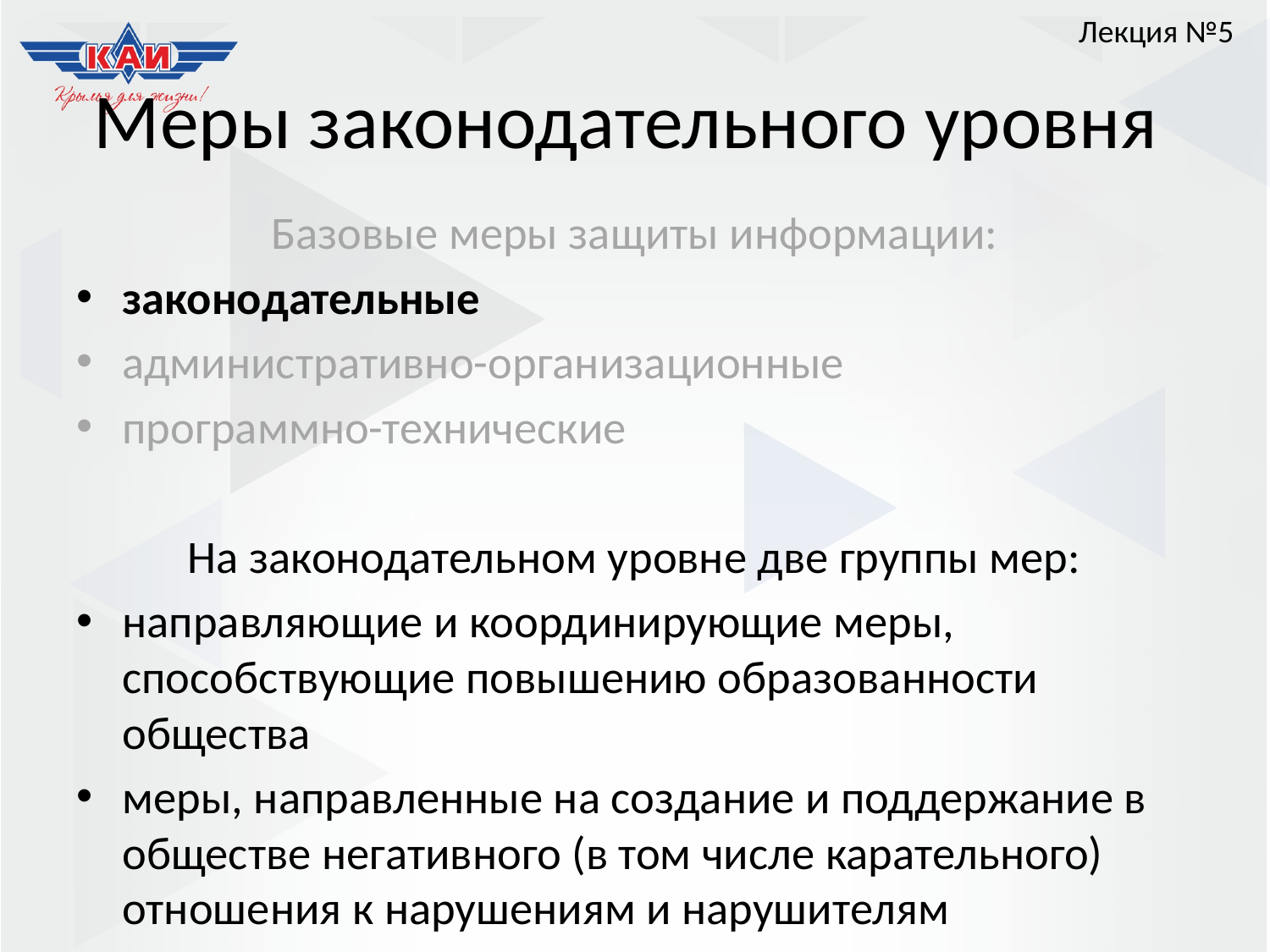

Лекция №5
# Меры законодательного уровня
Базовые меры защиты информации:
законодательные
административно-организационные
программно-технические

На законодательном уровне две группы мер:
направляющие и координирующие меры, способствующие повышению образованности общества
меры, направленные на создание и поддержание в обществе негативного (в том числе карательного) отношения к нарушениям и нарушителям